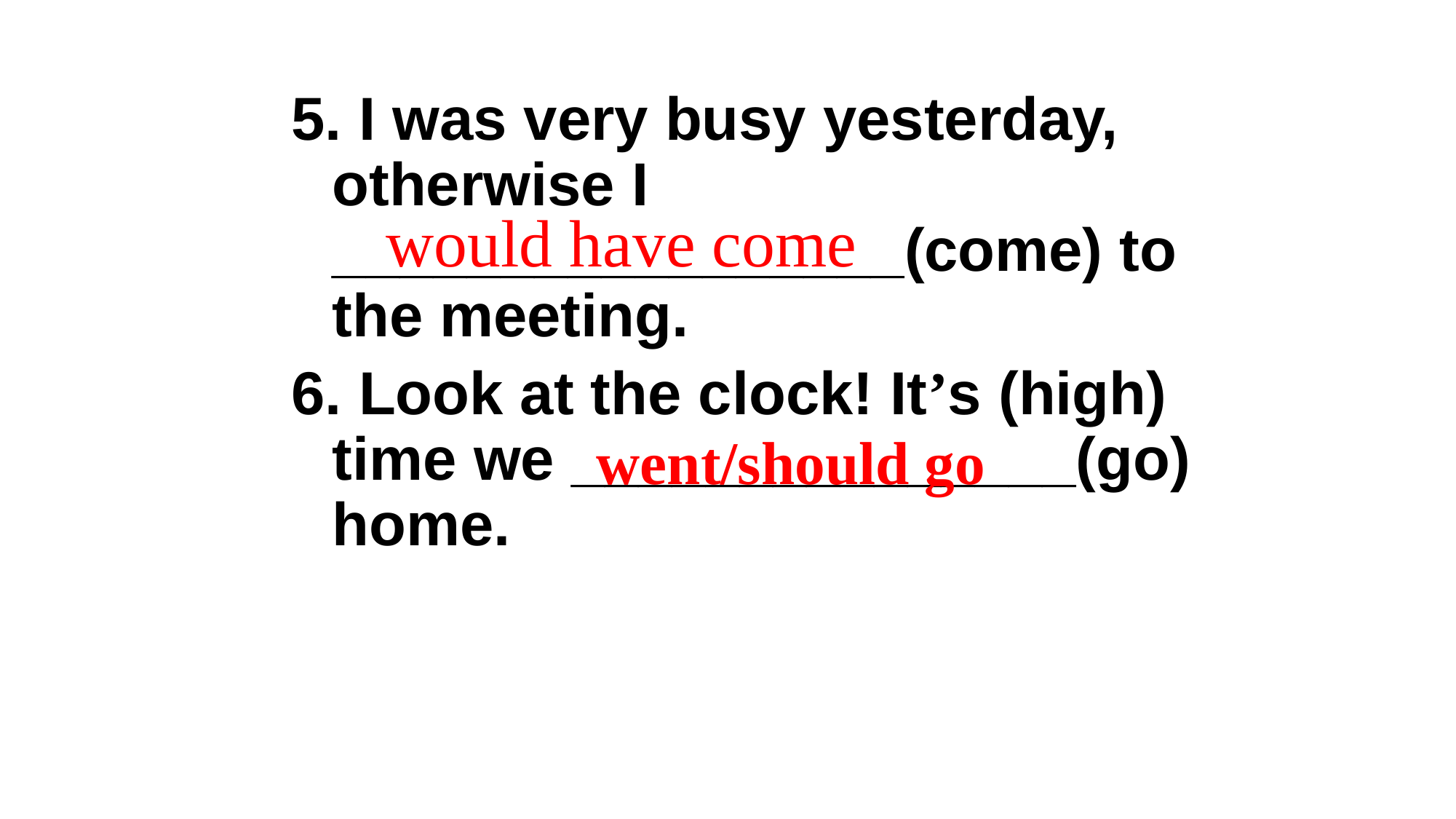

5. I was very busy yesterday, otherwise I _________________(come) to the meeting.
6. Look at the clock! It’s (high) time we _______________(go) home.
would have come

  went/should go